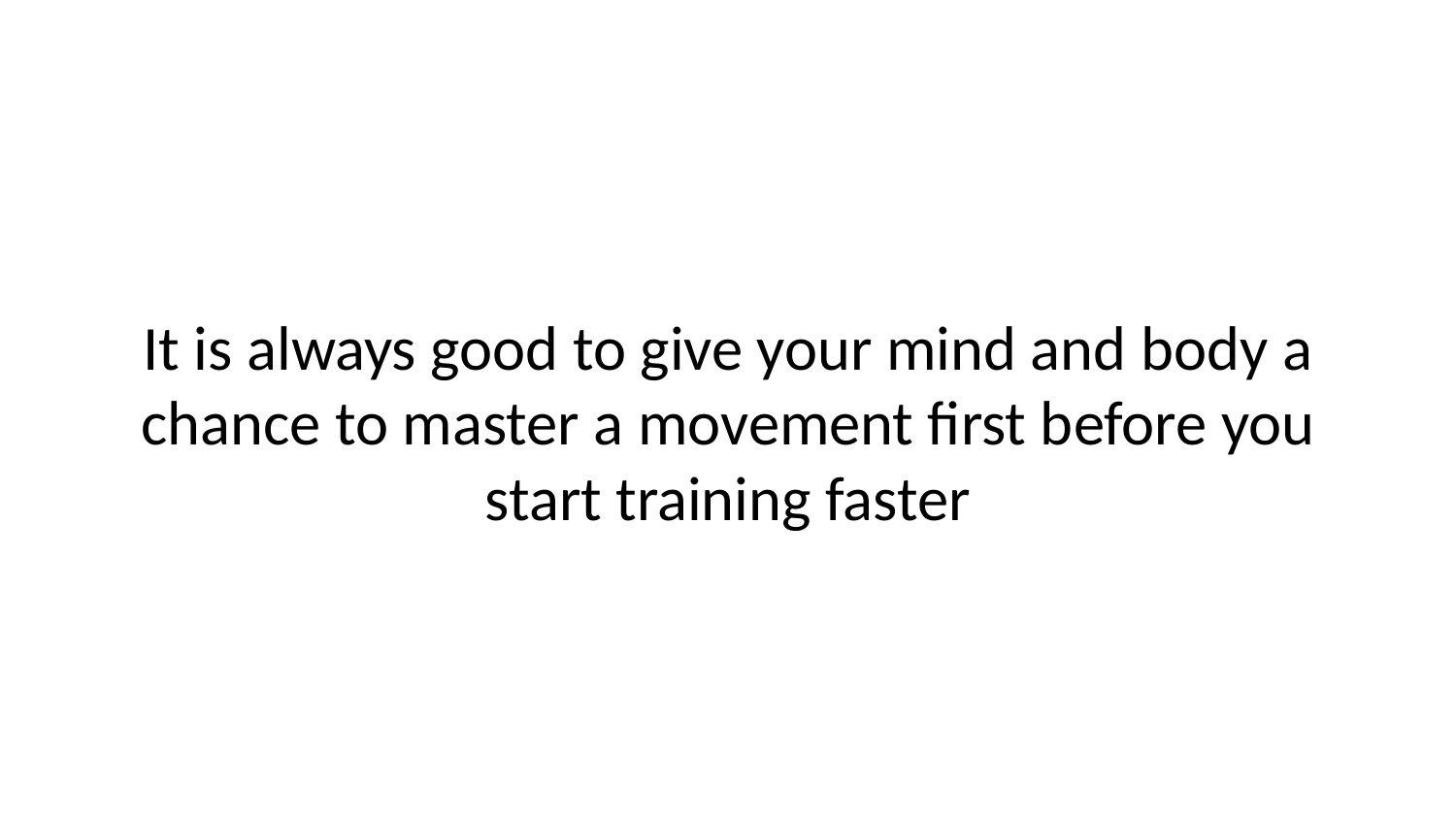

It is always good to give your mind and body a chance to master a movement first before you start training faster